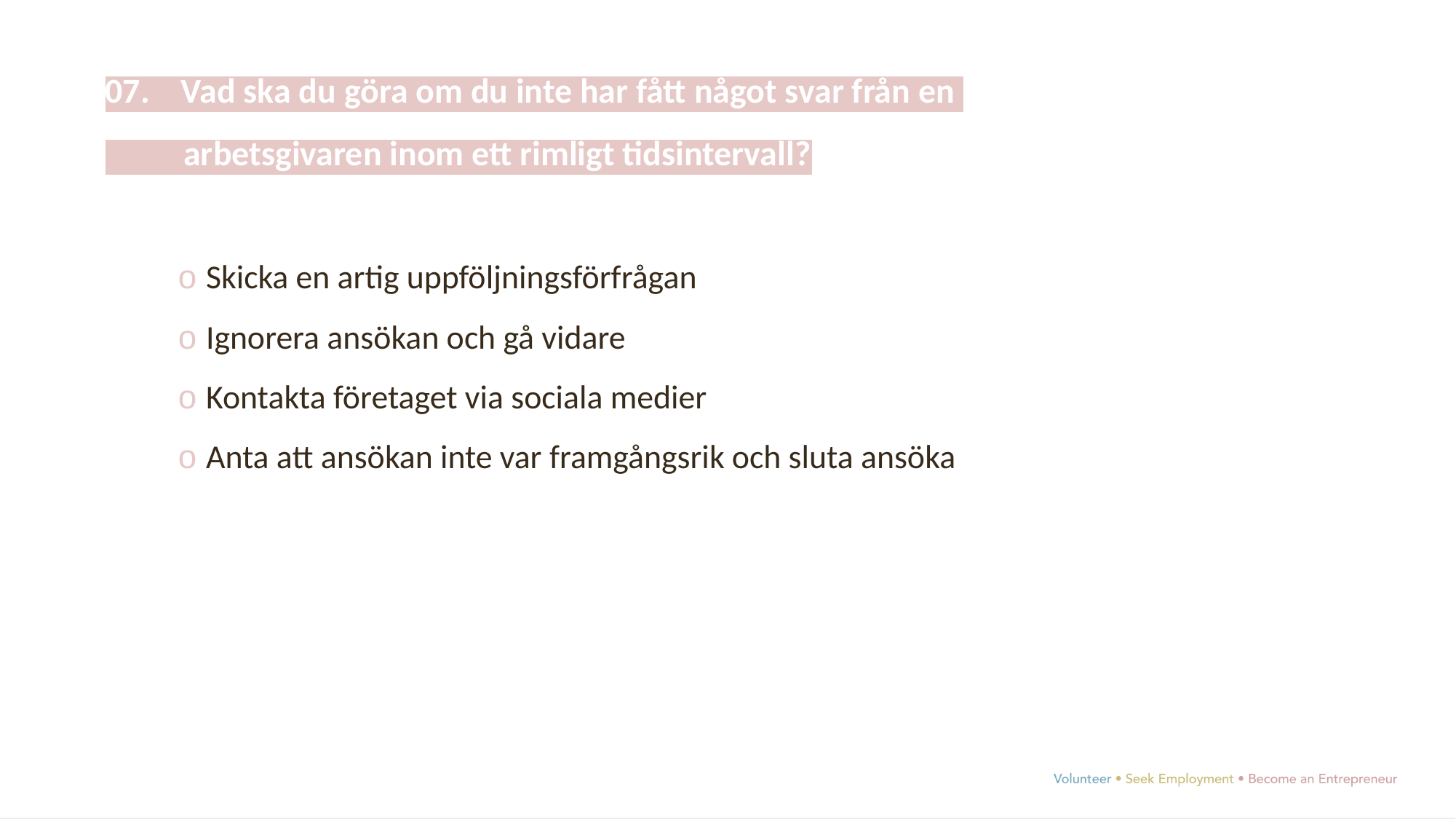

07.    Vad ska du göra om du inte har fått något svar från en
	          arbetsgivaren inom ett rimligt tidsintervall?

o Skicka en artig uppföljningsförfrågan
o Ignorera ansökan och gå vidare
o Kontakta företaget via sociala medier
o Anta att ansökan inte var framgångsrik och sluta ansöka